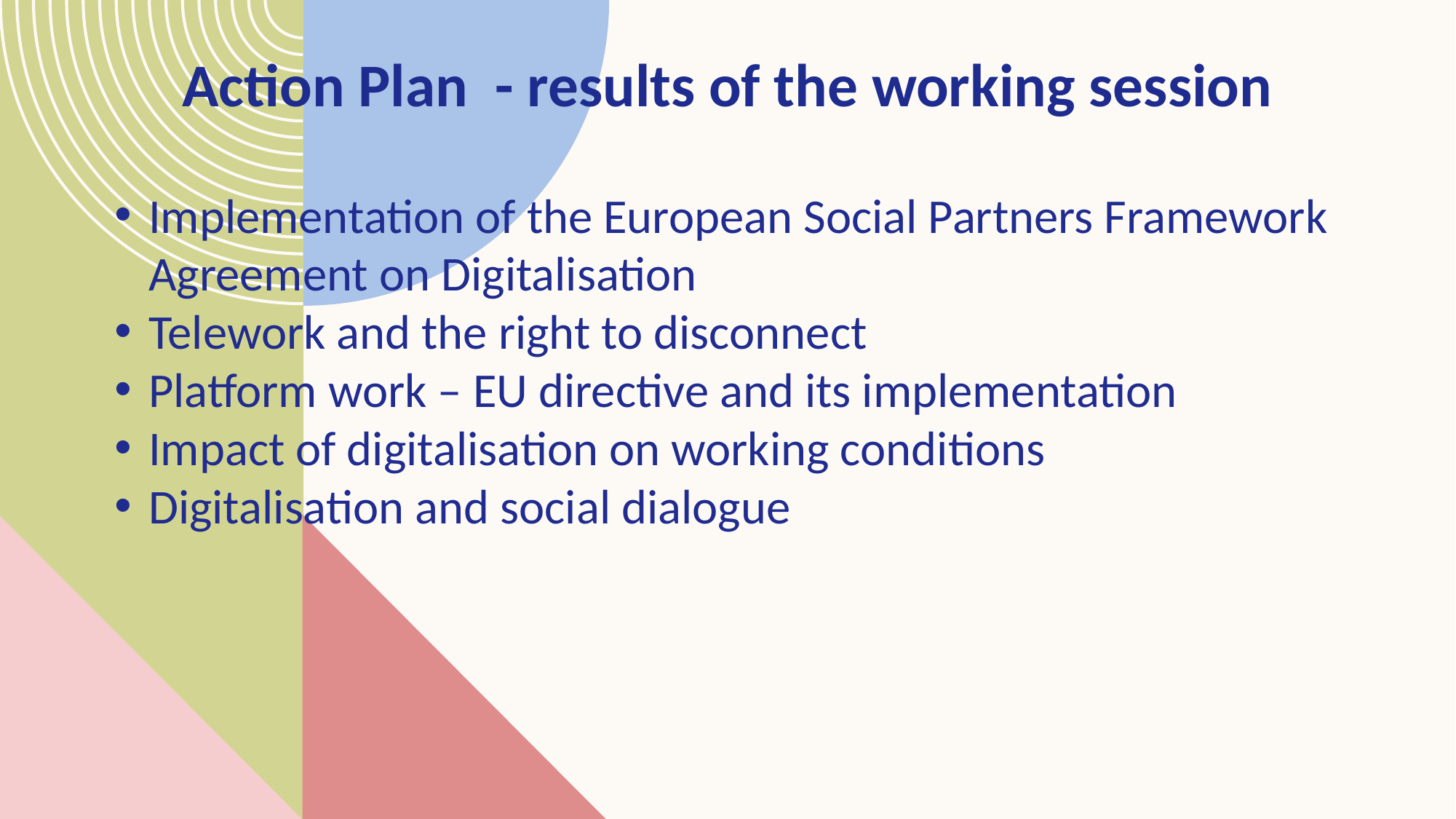

# Action Plan  - results of the working session
Implementation of the European Social Partners Framework Agreement on Digitalisation
Telework and the right to disconnect
Platform work – EU directive and its implementation
Impact of digitalisation on working conditions
Digitalisation and social dialogue